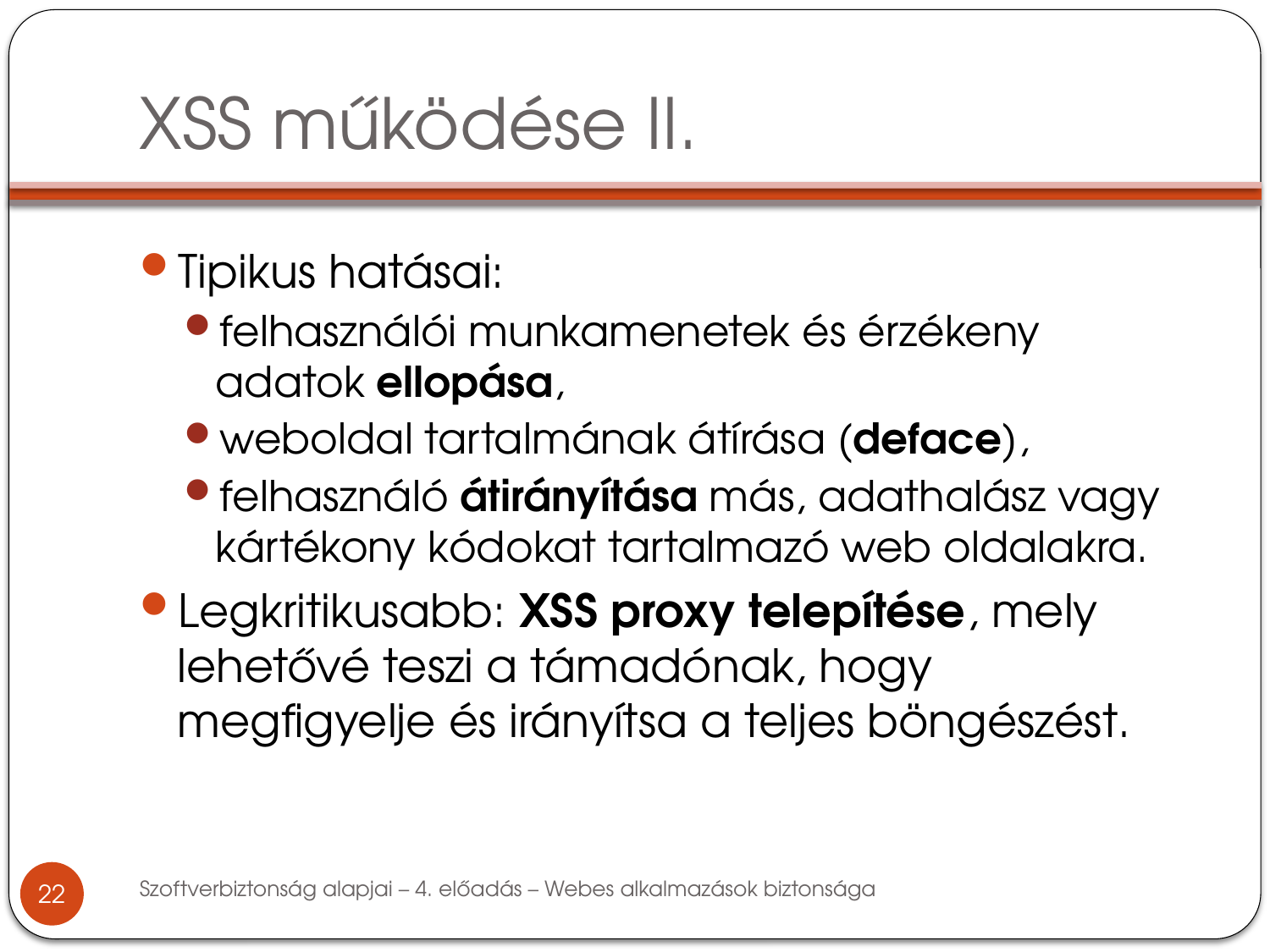

# XSS működése II.
Tipikus hatásai:
felhasználói munkamenetek és érzékeny adatok ellopása,
weboldal tartalmának átírása (deface),
felhasználó átirányítása más, adathalász vagy kártékony kódokat tartalmazó web oldalakra.
Legkritikusabb: XSS proxy telepítése, mely lehetővé teszi a támadónak, hogy megfigyelje és irányítsa a teljes böngészést.
Szoftverbiztonság alapjai – 4. előadás – Webes alkalmazások biztonsága
22